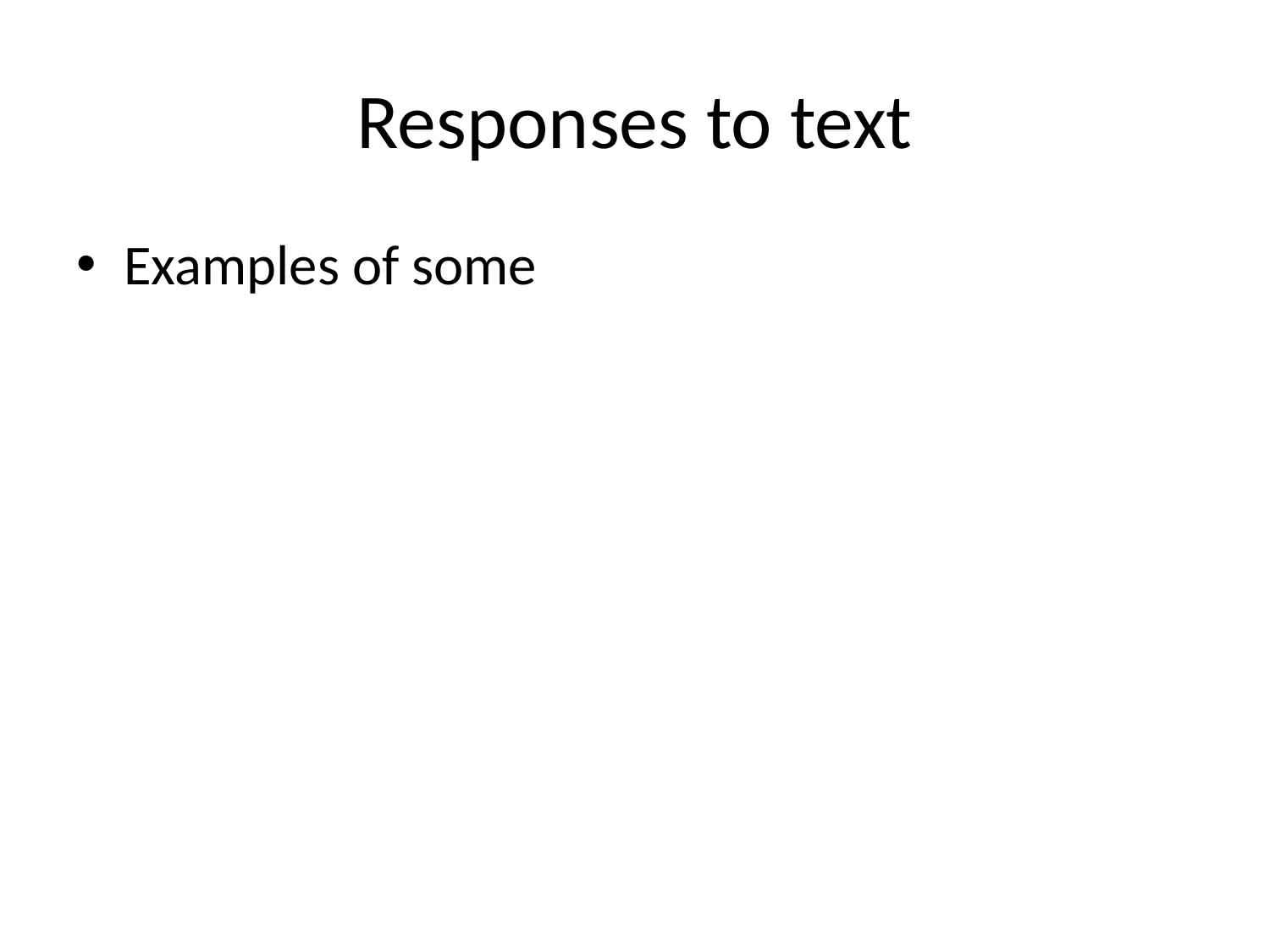

# Responses to text
Examples of some